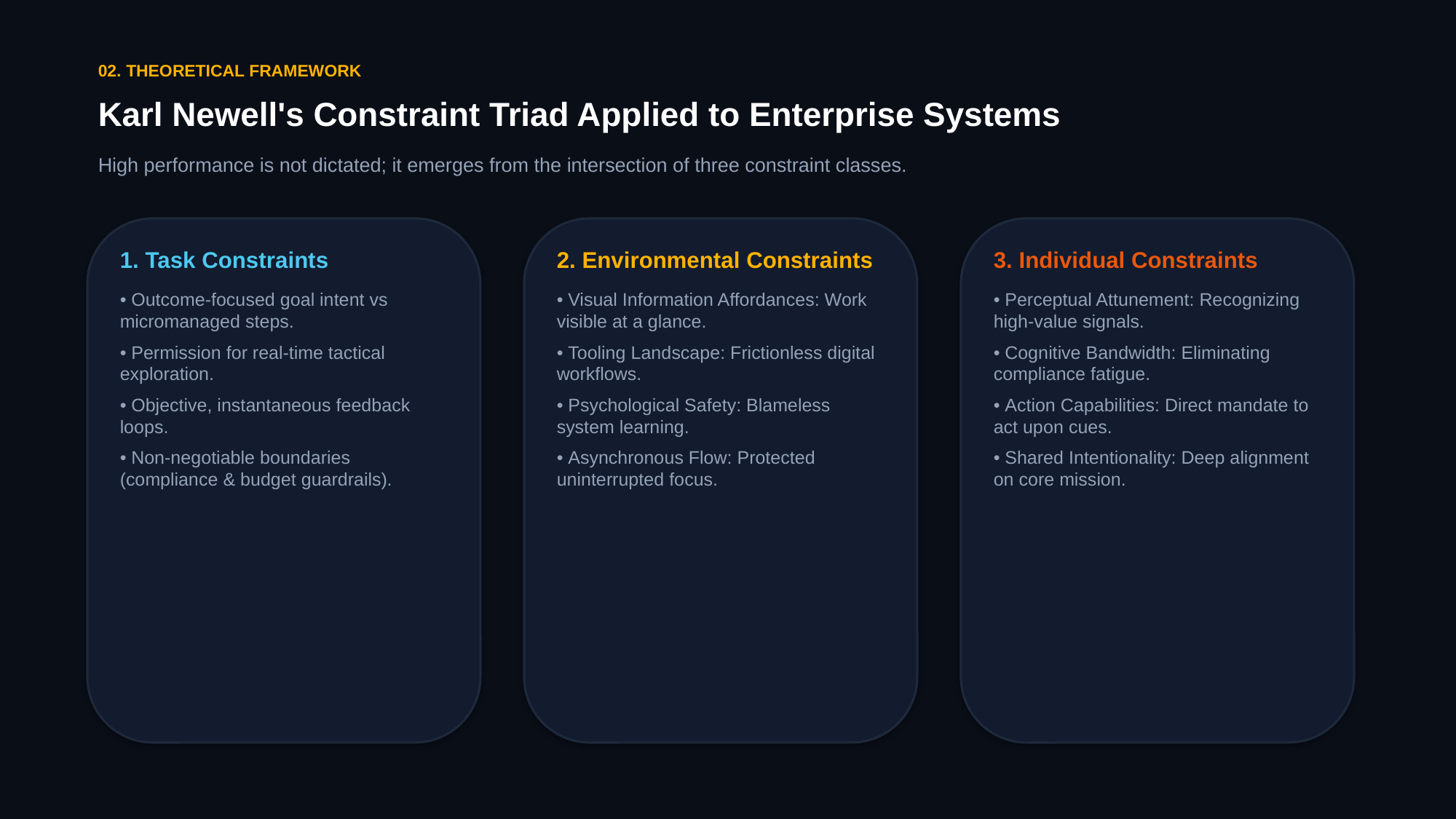

02. THEORETICAL FRAMEWORK
Karl Newell's Constraint Triad Applied to Enterprise Systems
High performance is not dictated; it emerges from the intersection of three constraint classes.

1. Task Constraints
• Outcome-focused goal intent vs micromanaged steps.
• Permission for real-time tactical exploration.
• Objective, instantaneous feedback loops.
• Non-negotiable boundaries (compliance & budget guardrails).
2. Environmental Constraints
• Visual Information Affordances: Work visible at a glance.
• Tooling Landscape: Frictionless digital workflows.
• Psychological Safety: Blameless system learning.
• Asynchronous Flow: Protected uninterrupted focus.
3. Individual Constraints
• Perceptual Attunement: Recognizing high-value signals.
• Cognitive Bandwidth: Eliminating compliance fatigue.
• Action Capabilities: Direct mandate to act upon cues.
• Shared Intentionality: Deep alignment on core mission.